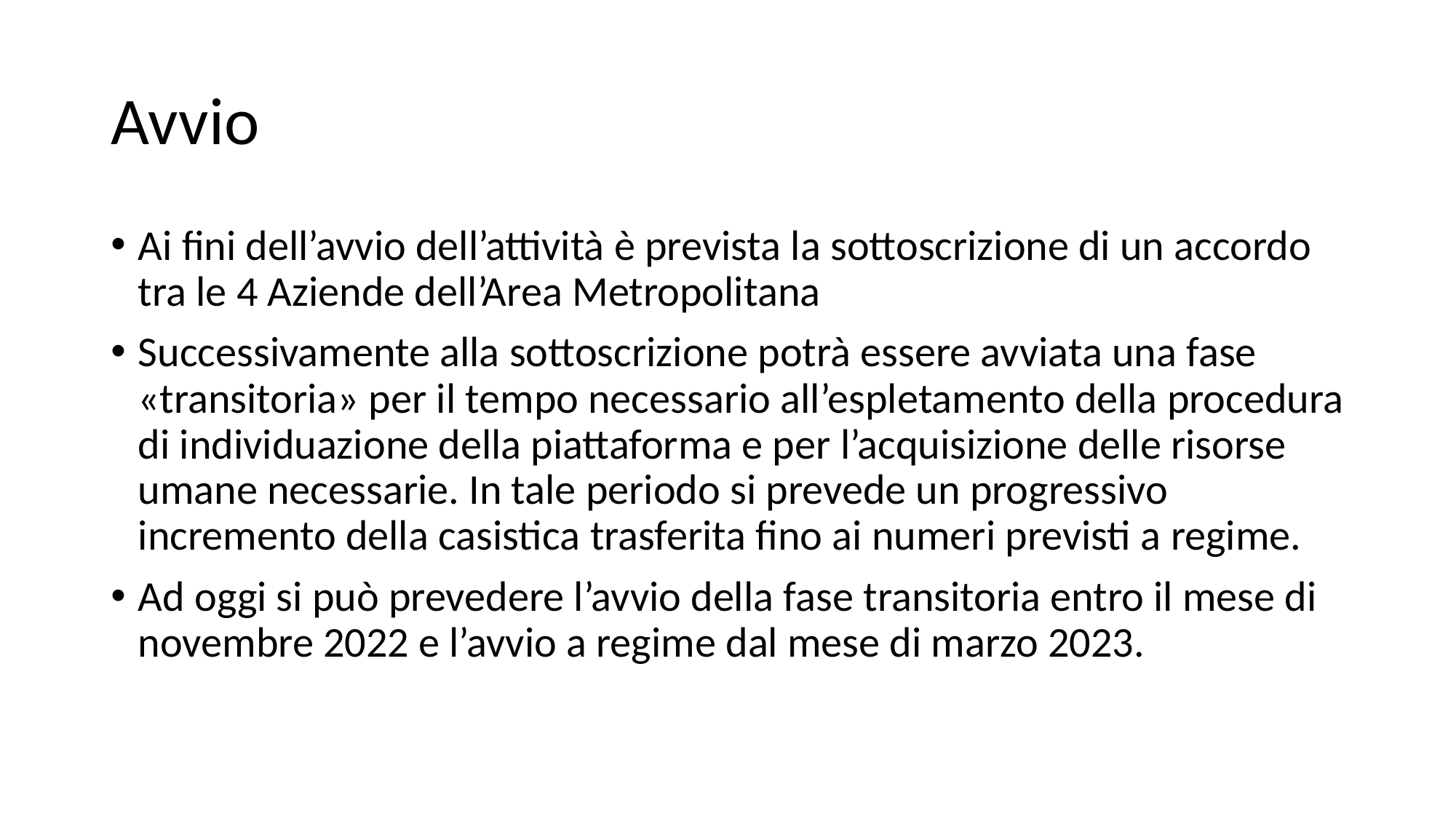

# Avvio
Ai fini dell’avvio dell’attività è prevista la sottoscrizione di un accordo tra le 4 Aziende dell’Area Metropolitana
Successivamente alla sottoscrizione potrà essere avviata una fase «transitoria» per il tempo necessario all’espletamento della procedura di individuazione della piattaforma e per l’acquisizione delle risorse umane necessarie. In tale periodo si prevede un progressivo incremento della casistica trasferita fino ai numeri previsti a regime.
Ad oggi si può prevedere l’avvio della fase transitoria entro il mese di novembre 2022 e l’avvio a regime dal mese di marzo 2023.